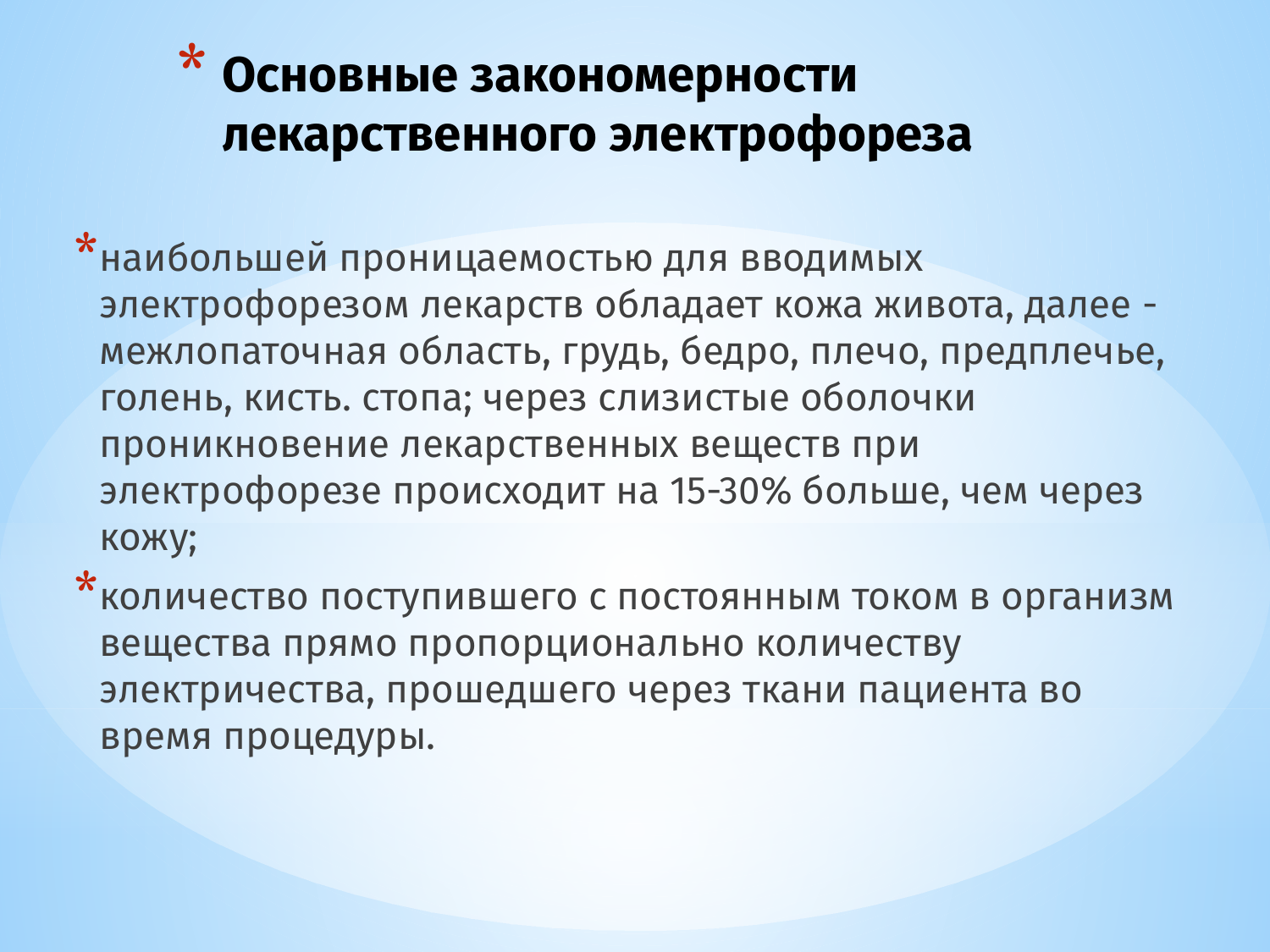

# Основные закономерности лекарственного электрофореза
наибольшей проницаемостью для вводимых электрофорезом лекарств обладает кожа живота, далее - межлопаточная область, грудь, бедро, плечо, предплечье, голень, кисть. стопа; через слизистые оболочки проникновение лекарственных веществ при электрофорезе происходит на 15-30% больше, чем через кожу;
количество поступившего с постоянным током в организм вещества прямо пропорционально количеству электричества, прошедшего через ткани пациента во время процедуры.